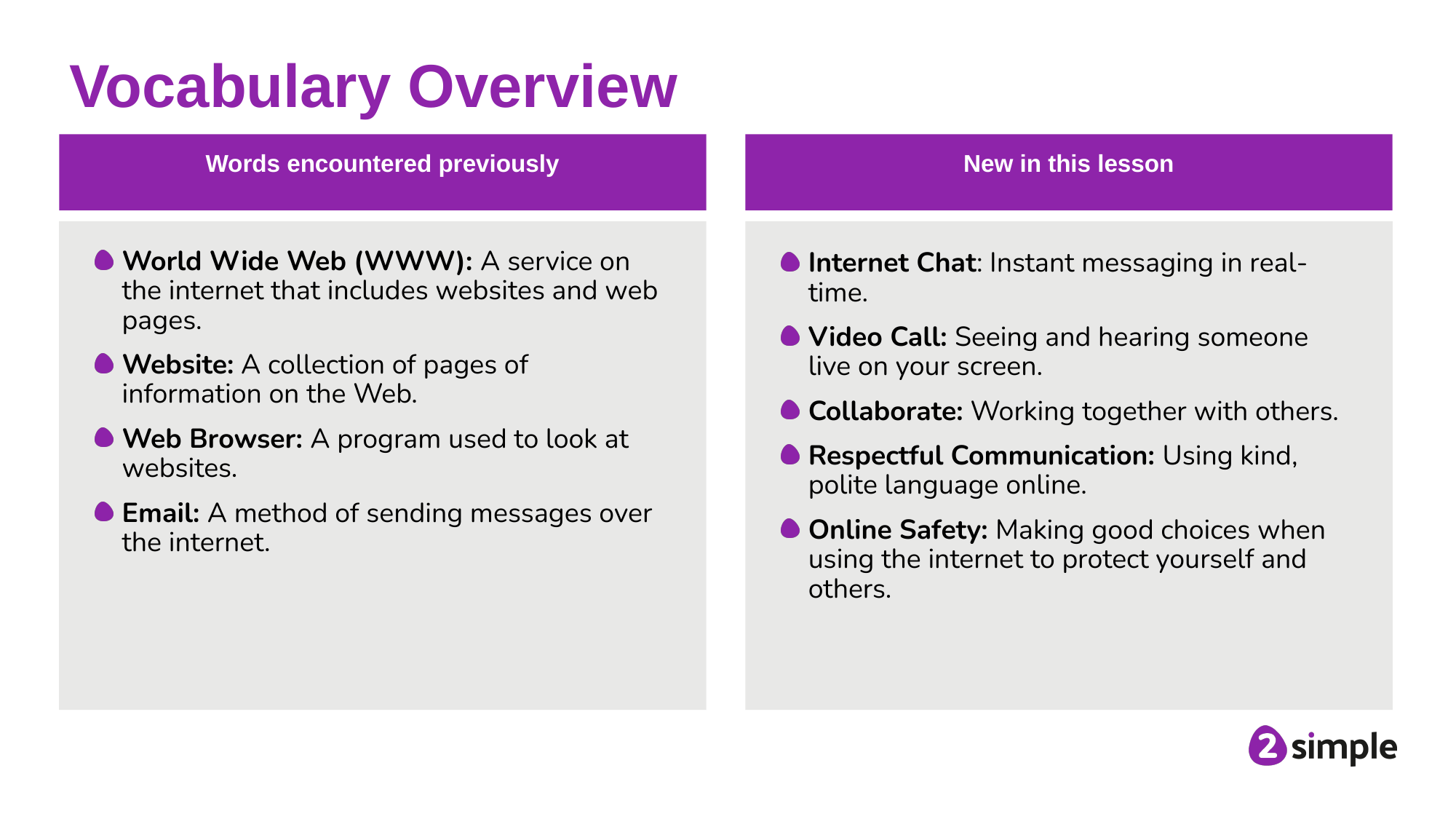

# Vocabulary Overview
Words encountered previously
New in this lesson

World Wide Web (WWW): A service on the internet that includes websites and web pages.​
Website: A collection of pages of information on the Web.​
Web Browser: A program used to look at websites. ​
Email: A method of sending messages over the internet.​
Internet Chat: Instant messaging in real-time.
Video Call: Seeing and hearing someone live on your screen.
Collaborate: Working together with others.
Respectful Communication: Using kind, polite language online.
Online Safety: Making good choices when using the internet to protect yourself and others.